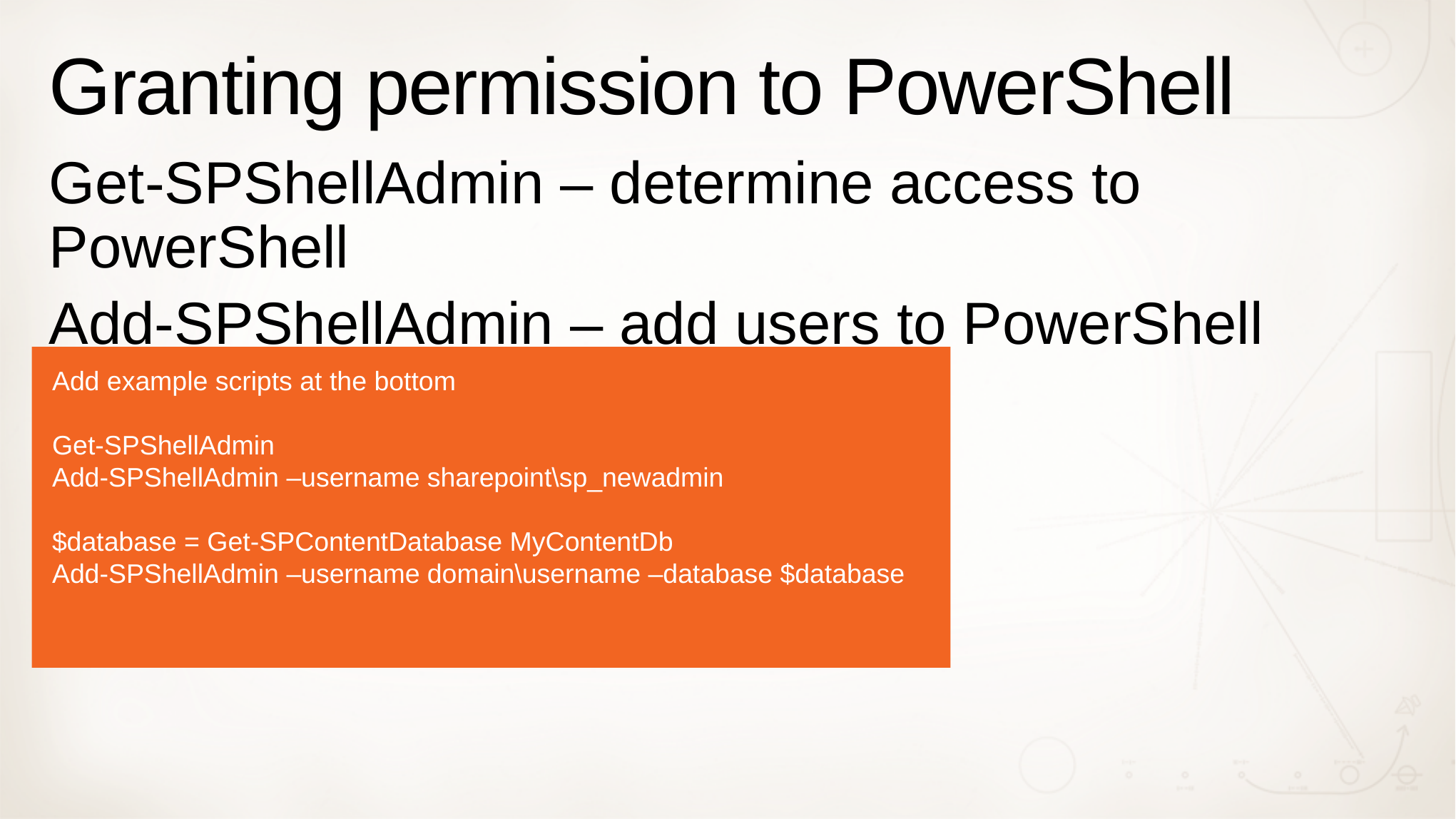

# Granting permission to PowerShell
Get-SPShellAdmin – determine access to PowerShell
Add-SPShellAdmin – add users to PowerShell
Must execute for each content database

Add example scripts at the bottom

Get-SPShellAdmin
Add-SPShellAdmin –username sharepoint\sp_newadmin

$database = Get-SPContentDatabase MyContentDb
Add-SPShellAdmin –username domain\username –database $database